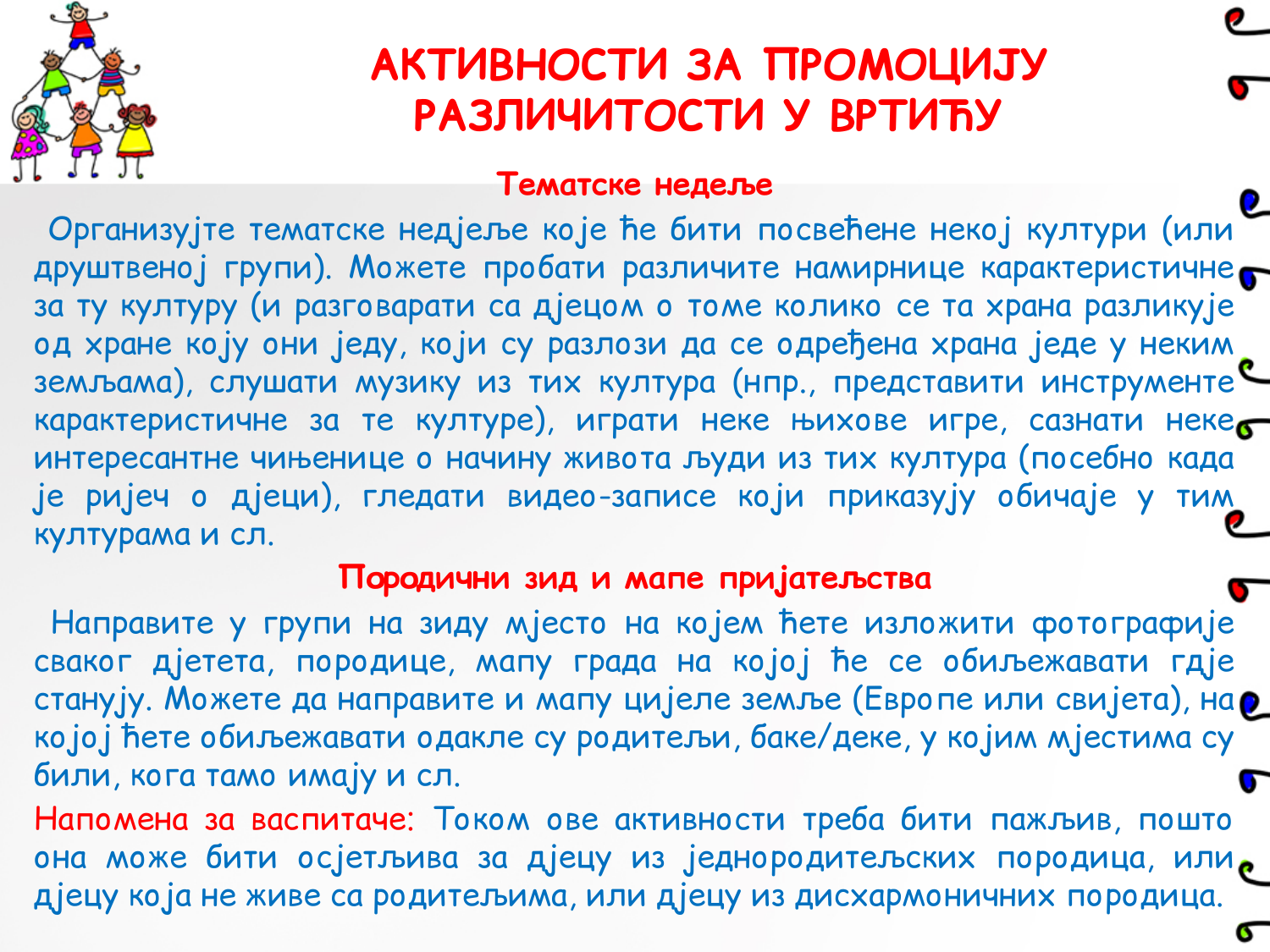

# АКТИВНОСТИ ЗА ПРОМОЦИЈУ РАЗЛИЧИТОСТИ У ВРТИЋУ
Тематске недеље
 Организујте тематске недјеље које ће бити посвећене некој култури (или друштвеној групи). Можете пробати различите намирнице карактеристичне за ту културу (и разговарати са дјецом о томе колико се та храна разликује од хране коју они једу, који су разлози да се одређена храна једе у неким земљама), слушати музику из тих култура (нпр., представити инструменте карактеристичне за те културе), играти неке њихове игре, сазнати неке интересантне чињенице о начину живота људи из тих култура (посебно када је ријеч о дјеци), гледати видео-записе који приказују обичаје у тим културама и сл.
Породични зид и мапе пријатељства
 Направите у групи на зиду мјесто на којем ћете изложити фотографије сваког дјетета, породице, мапу града на којој ће се обиљежавати гдје станују. Можете да направите и мапу цијеле земље (Европе или свијета), на којој ћете обиљежавати одакле су родитељи, баке/деке, у којим мјестима су били, кога тамо имају и сл.
Напомена за васпитаче: Током ове активности треба бити пажљив, пошто она може бити осјетљива за дјецу из једнородитељских породица, или дјецу која не живе са родитељима, или дјецу из дисхармоничних породица.